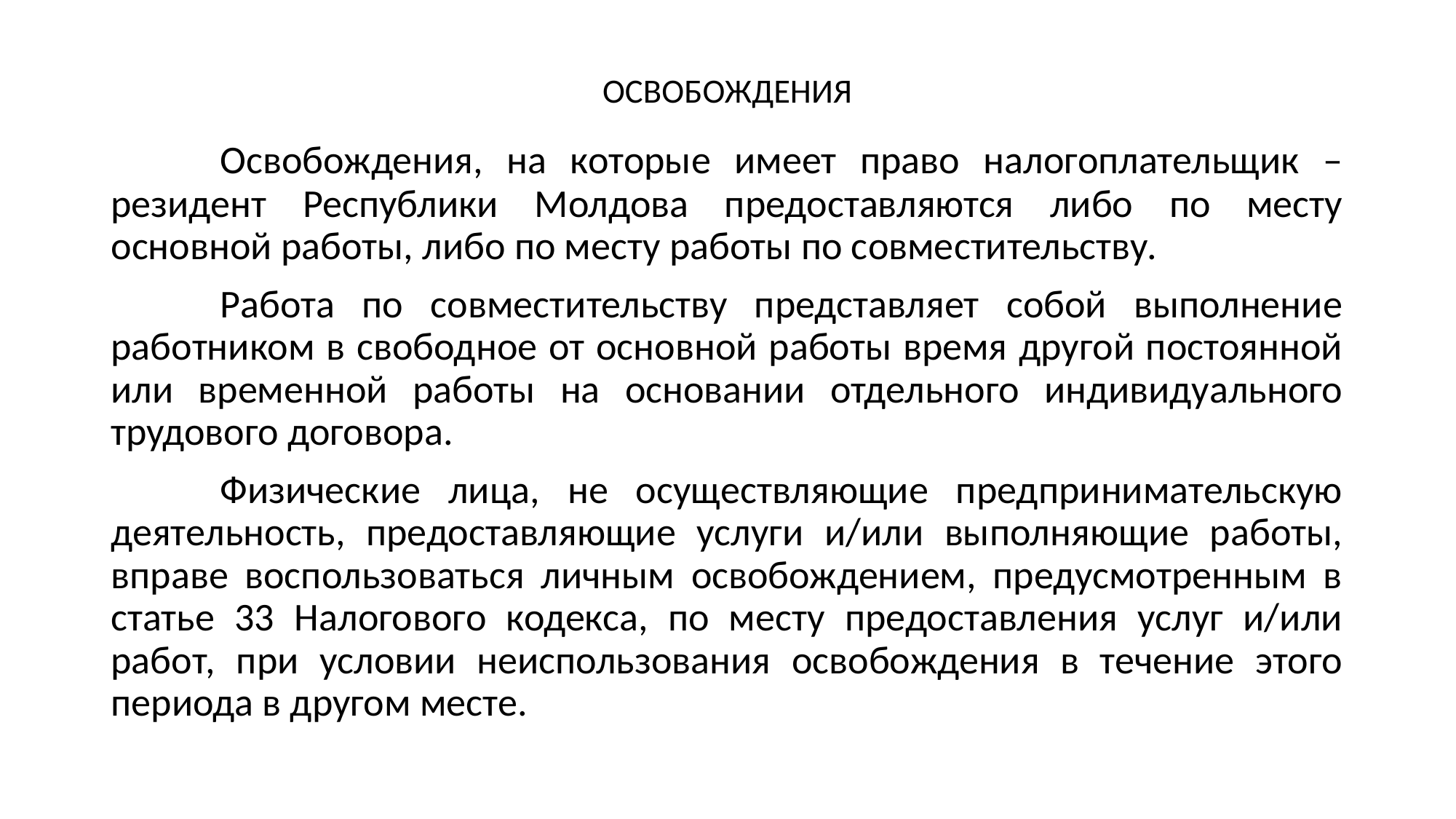

# ОСВОБОЖДЕНИЯ
	Освобождения, на которые имеет право налогоплательщик – резидент Республики Молдова предоставляются либо по месту основной работы, либо по месту работы по совместительству.
	Работа по совместительству представляет собой выполнение работником в свободное от основной работы время другой постоянной или временной работы на основании отдельного индивидуального трудового договора.
	Физические лица, не осуществляющие предпринимательскую деятельность, предоставляющие услуги и/или выполняющие работы, вправе воспользоваться личным освобождением, предусмотренным в статье 33 Налогового кодекса, по месту предоставления услуг и/или работ, при условии неиспользования освобождения в течение этого периода в другом месте.